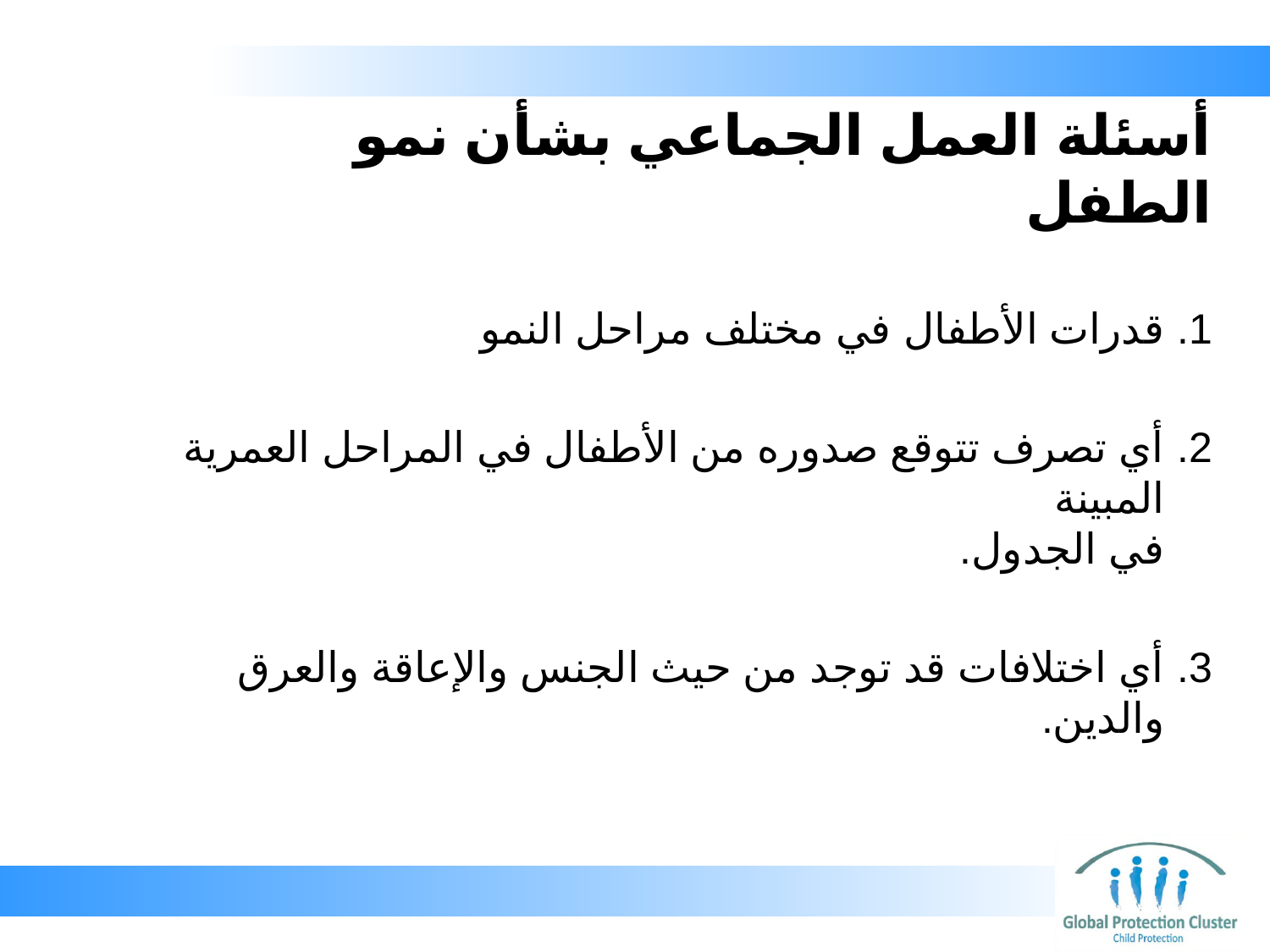

# أسئلة العمل الجماعي بشأن نمو الطفل

قدرات الأطفال في مختلف مراحل النمو

أي تصرف تتوقع صدوره من الأطفال في المراحل العمرية المبينة
في الجدول.

أي اختلافات قد توجد من حيث الجنس والإعاقة والعرق والدين.